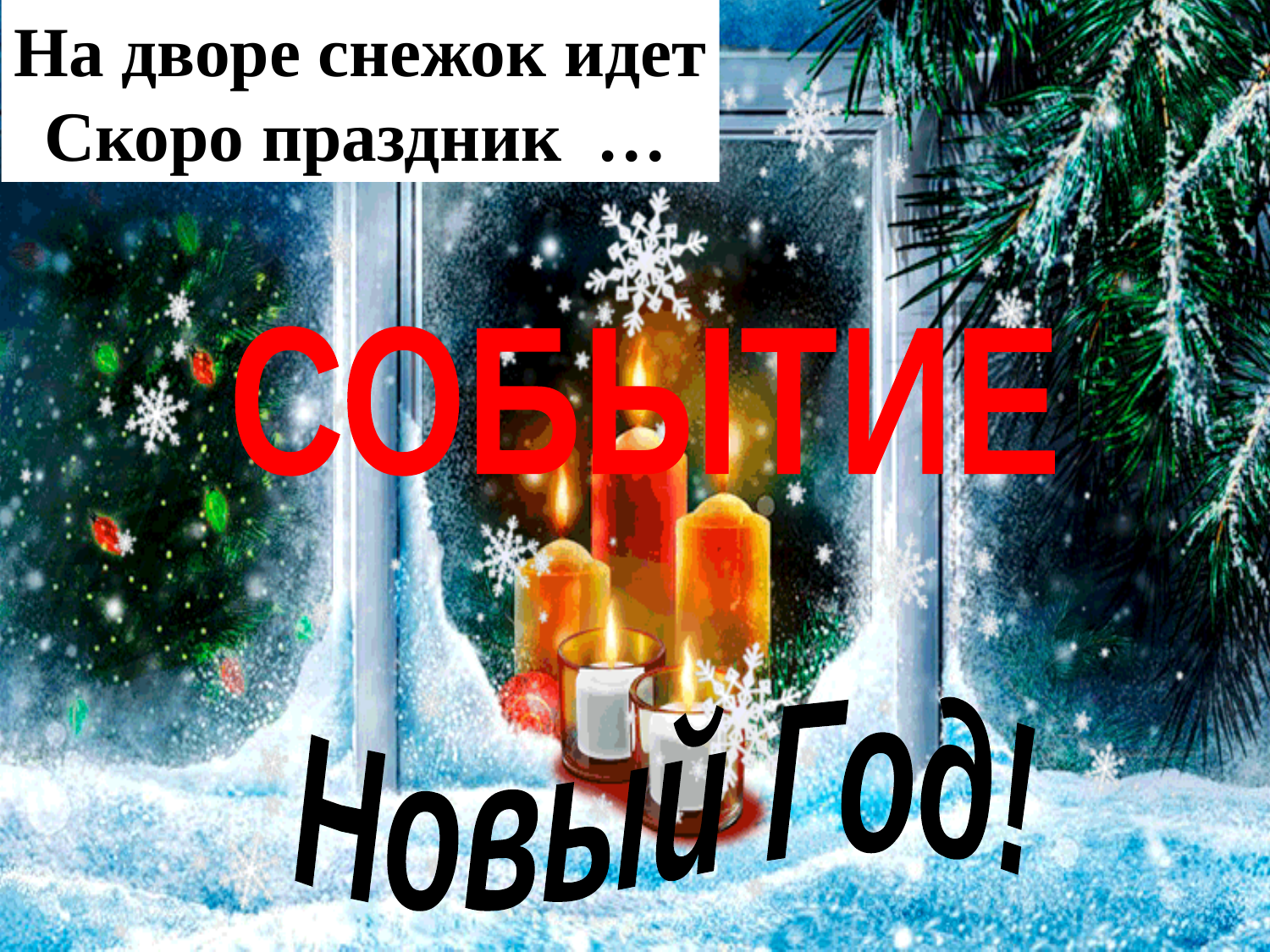

На дворе снежок идет
Скоро праздник  …
СОБЫТИЕ
Новый Год!